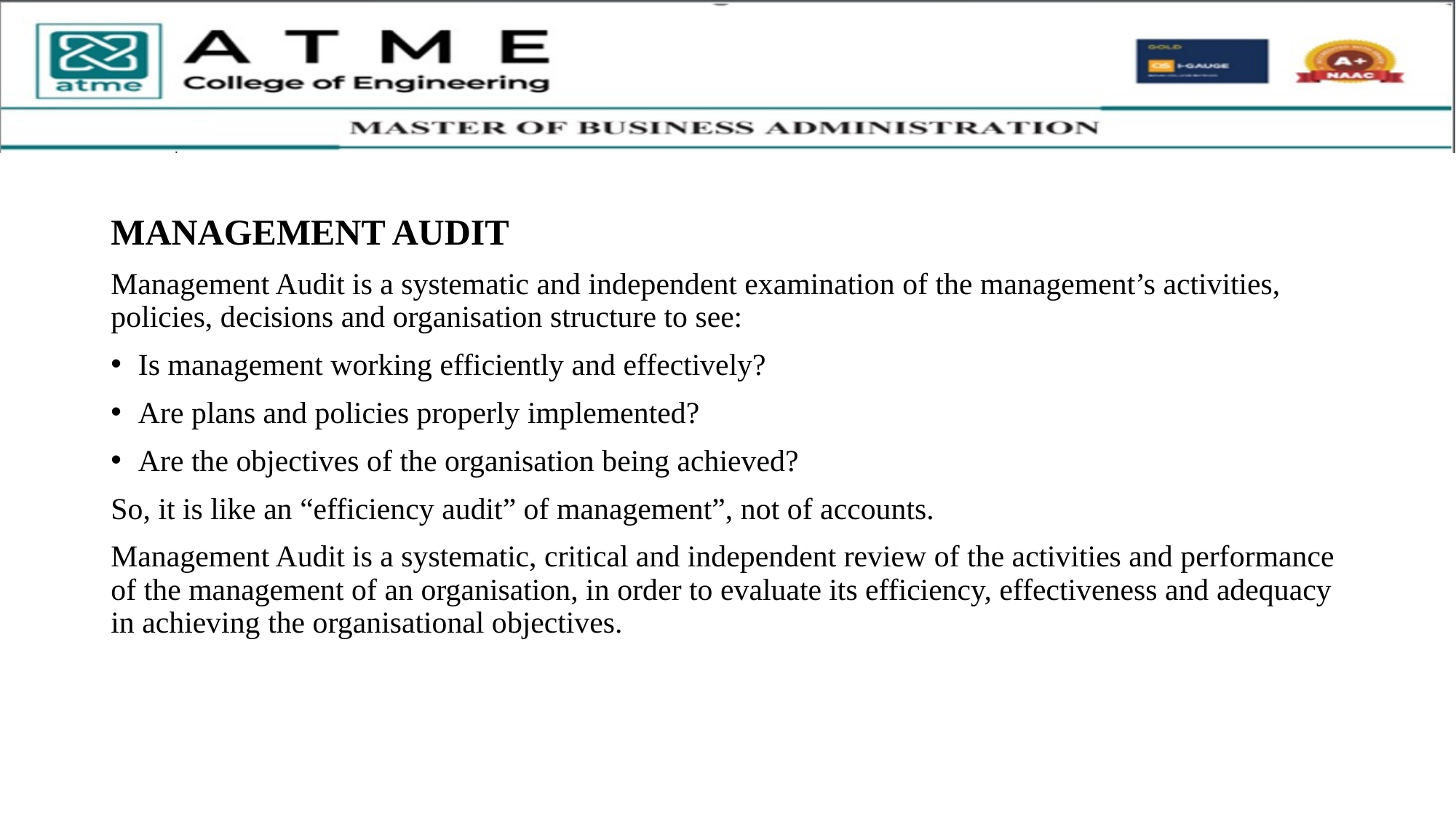

MANAGEMENT AUDIT
Management Audit is a systematic and independent examination of the management’s activities, policies, decisions and organisation structure to see:
Is management working efficiently and effectively?
Are plans and policies properly implemented?
Are the objectives of the organisation being achieved?
So, it is like an “efficiency audit” of management”, not of accounts.
Management Audit is a systematic, critical and independent review of the activities and performance of the management of an organisation, in order to evaluate its efficiency, effectiveness and adequacy in achieving the organisational objectives.